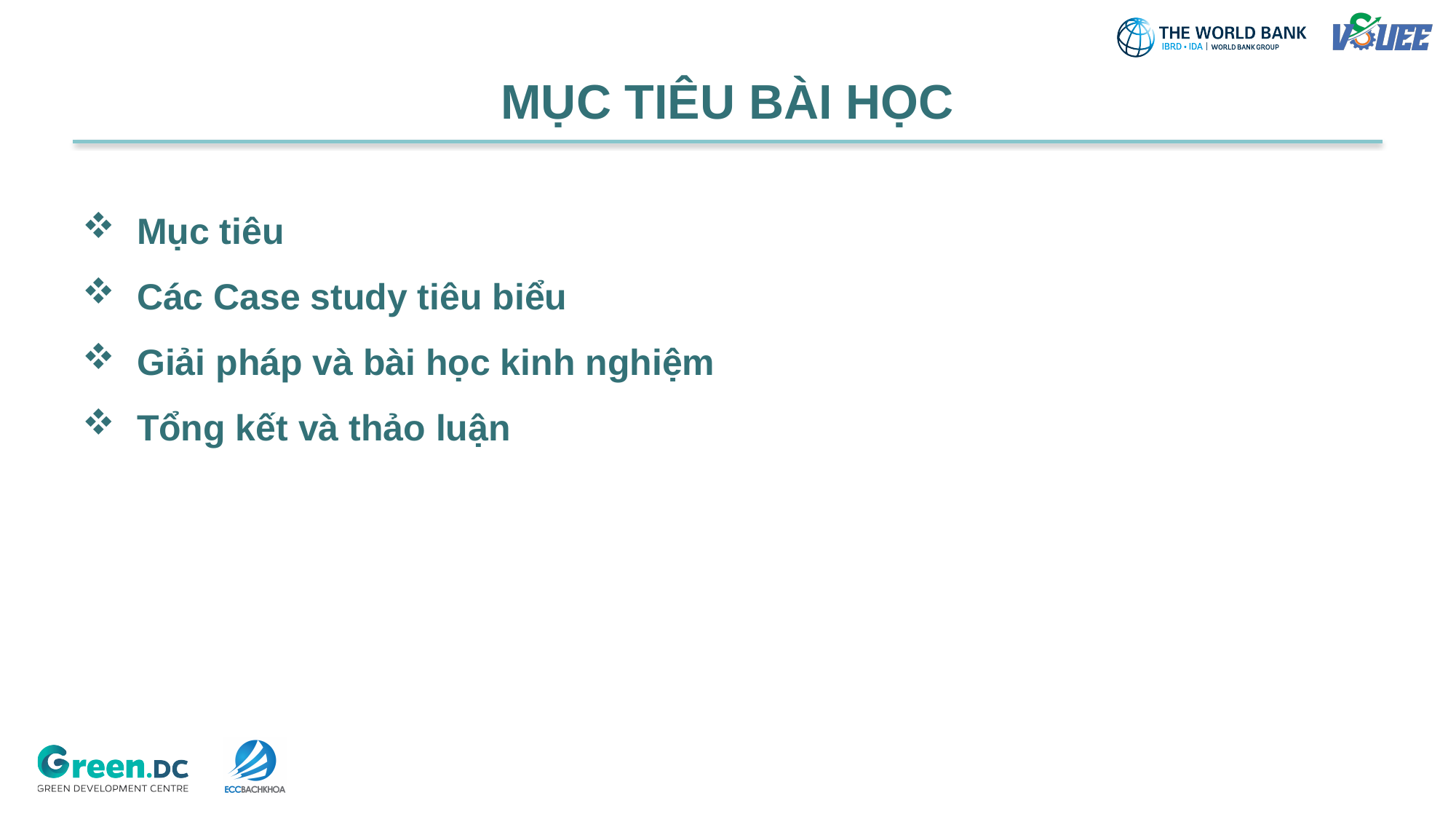

MỤC TIÊU BÀI HỌC

Mục tiêu
Các Case study tiêu biểu
Giải pháp và bài học kinh nghiệm
Tổng kết và thảo luận